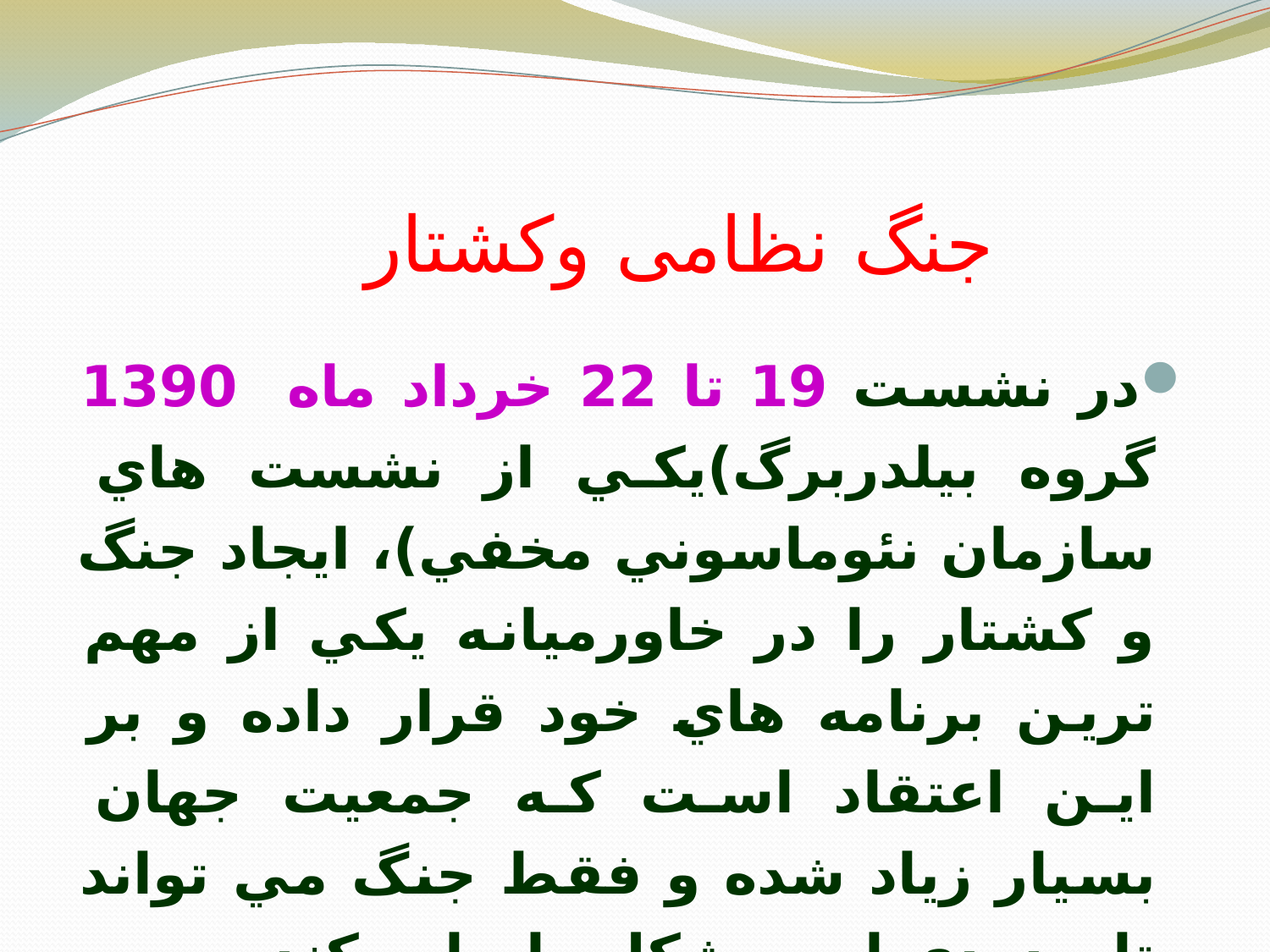

# جنگ نظامی وکشتار

در نشست 19 تا 22 خرداد ماه  1390 گروه بيلدربرگ)يكي از نشست هاي سازمان نئوماسوني مخفي)، ايجاد جنگ و کشتار را در خاورميانه يکي از مهم ترين برنامه هاي خود قرار داده و بر اين اعتقاد است که جمعيت جهان بسيار زياد شده و فقط جنگ مي تواند تا حدودي اين مشکل را چاره کند.